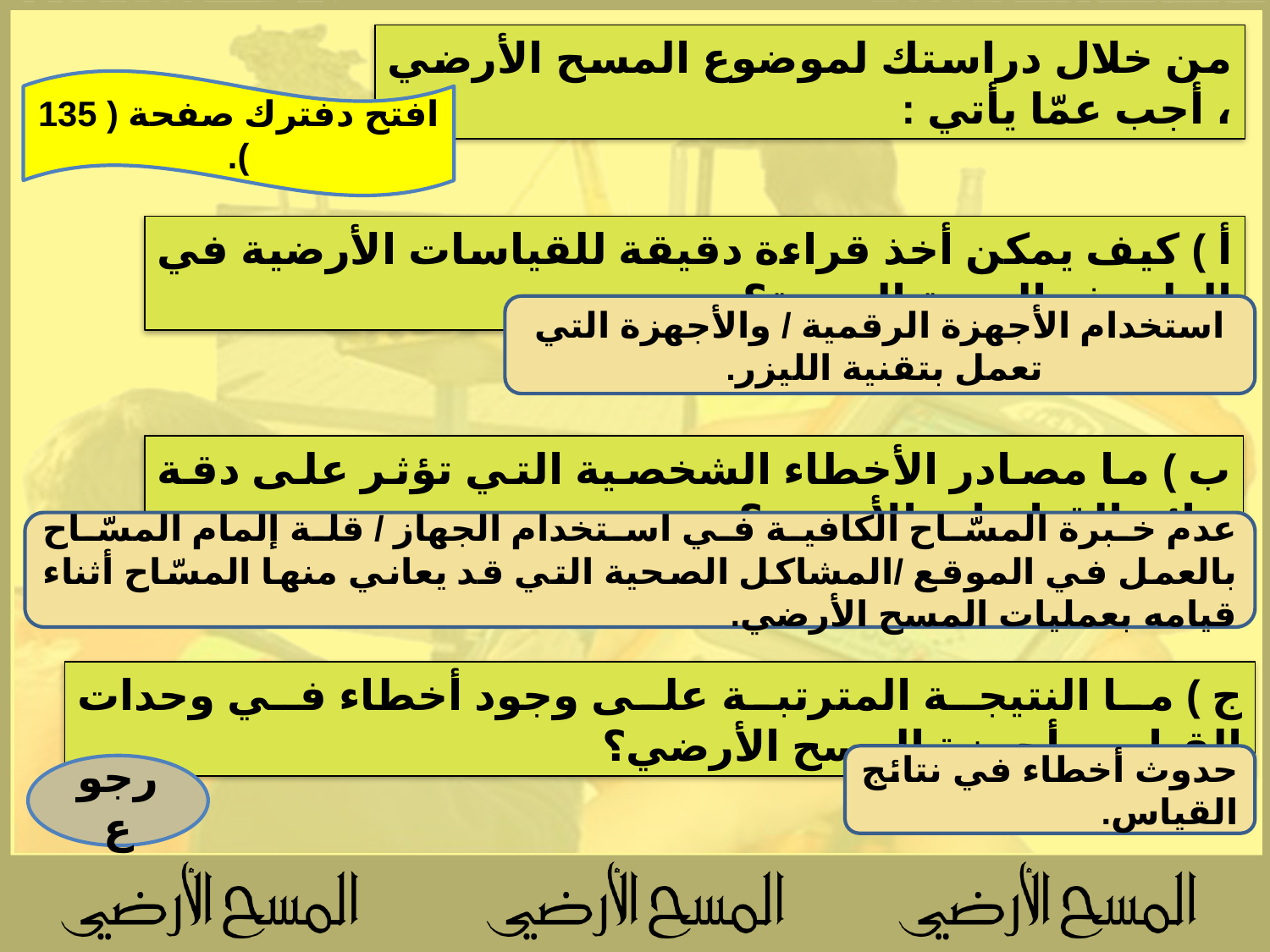

من خلال دراستك لموضوع المسح الأرضي ، أجب عمّا يأتي :
افتح دفترك صفحة ( 135 ).
أ ) كيف يمكن أخذ قراءة دقيقة للقياسات الأرضية في الظروف الجوية الصعبة؟
استخدام الأجهزة الرقمية / والأجهزة التي تعمل بتقنية الليزر.
ب ) ما مصادر الأخطاء الشخصية التي تؤثر على دقة نتائج القياسات الأرضية؟
عدم خبرة المسّاح الكافية في استخدام الجهاز / قلة إلمام المسّاح بالعمل في الموقع /المشاكل الصحية التي قد يعاني منها المسّاح أثناء قيامه بعمليات المسح الأرضي.
ج ) ما النتيجة المترتبة على وجود أخطاء في وحدات القياس بأجهزة المسح الأرضي؟
حدوث أخطاء في نتائج القياس.
رجوع